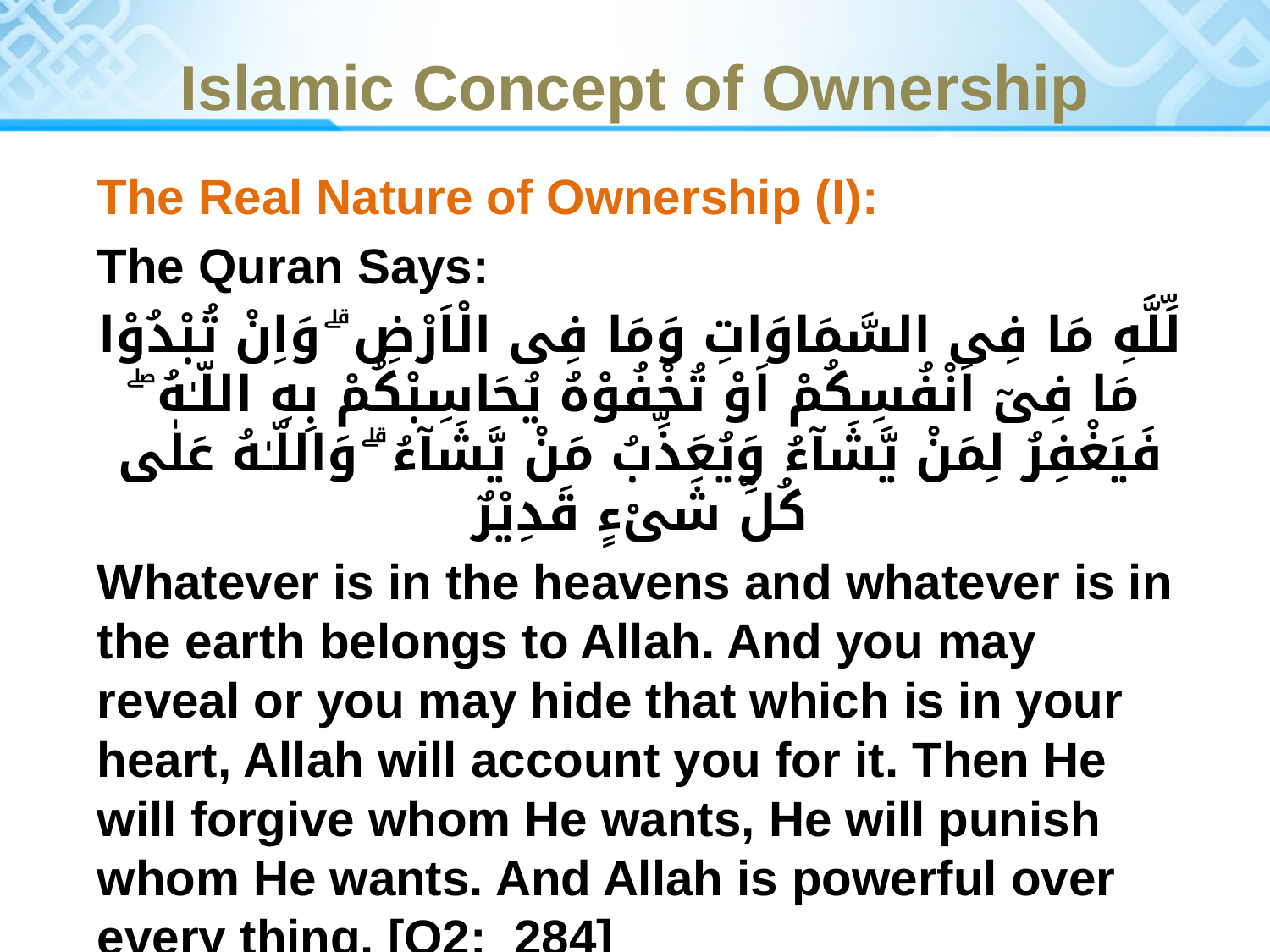

# Islamic Concept of Ownership

The Real Nature of Ownership (I):
The Quran Says:
لِّلَّهِ مَا فِى السَّمَاوَاتِ وَمَا فِى الْاَرْضِ ۗ وَاِنْ تُبْدُوْا مَا فِىٓ اَنْفُسِكُمْ اَوْ تُخْفُوْهُ يُحَاسِبْكُمْ بِهِ اللّـٰهُ ۖ فَيَغْفِرُ لِمَنْ يَّشَآءُ وَيُعَذِّبُ مَنْ يَّشَآءُ ۗ وَاللّـٰهُ عَلٰى كُلِّ شَىْءٍ قَدِيْرٌ
Whatever is in the heavens and whatever is in the earth belongs to Allah. And you may reveal or you may hide that which is in your heart, Allah will account you for it. Then He will forgive whom He wants, He will punish whom He wants. And Allah is powerful over every thing. [Q2:  284]